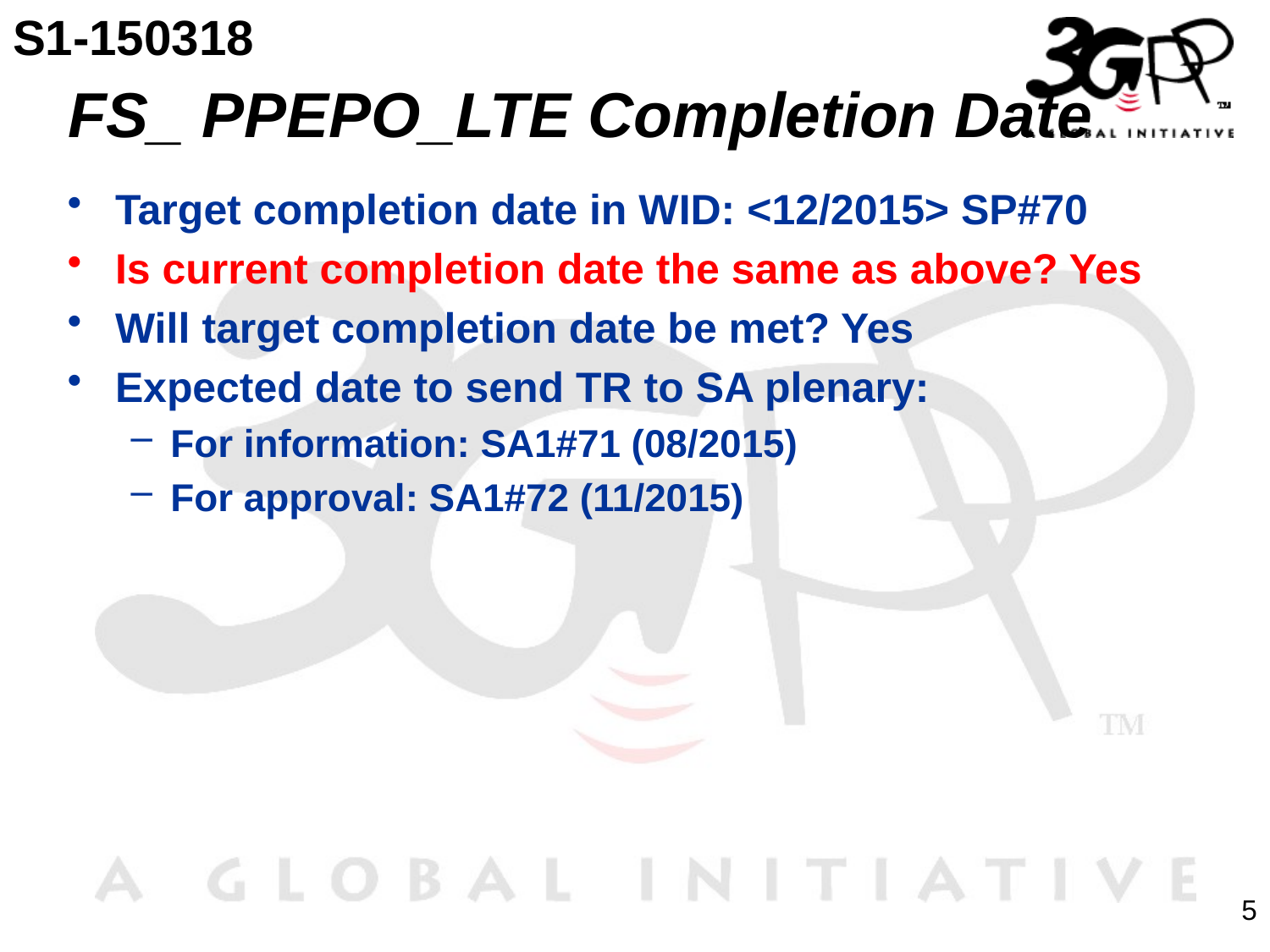

S1-150318
# FS_ PPEPO_LTE Completion Date
Target completion date in WID: <12/2015> SP#70
Is current completion date the same as above? Yes
Will target completion date be met? Yes
Expected date to send TR to SA plenary:
For information: SA1#71 (08/2015)
For approval: SA1#72 (11/2015)

5